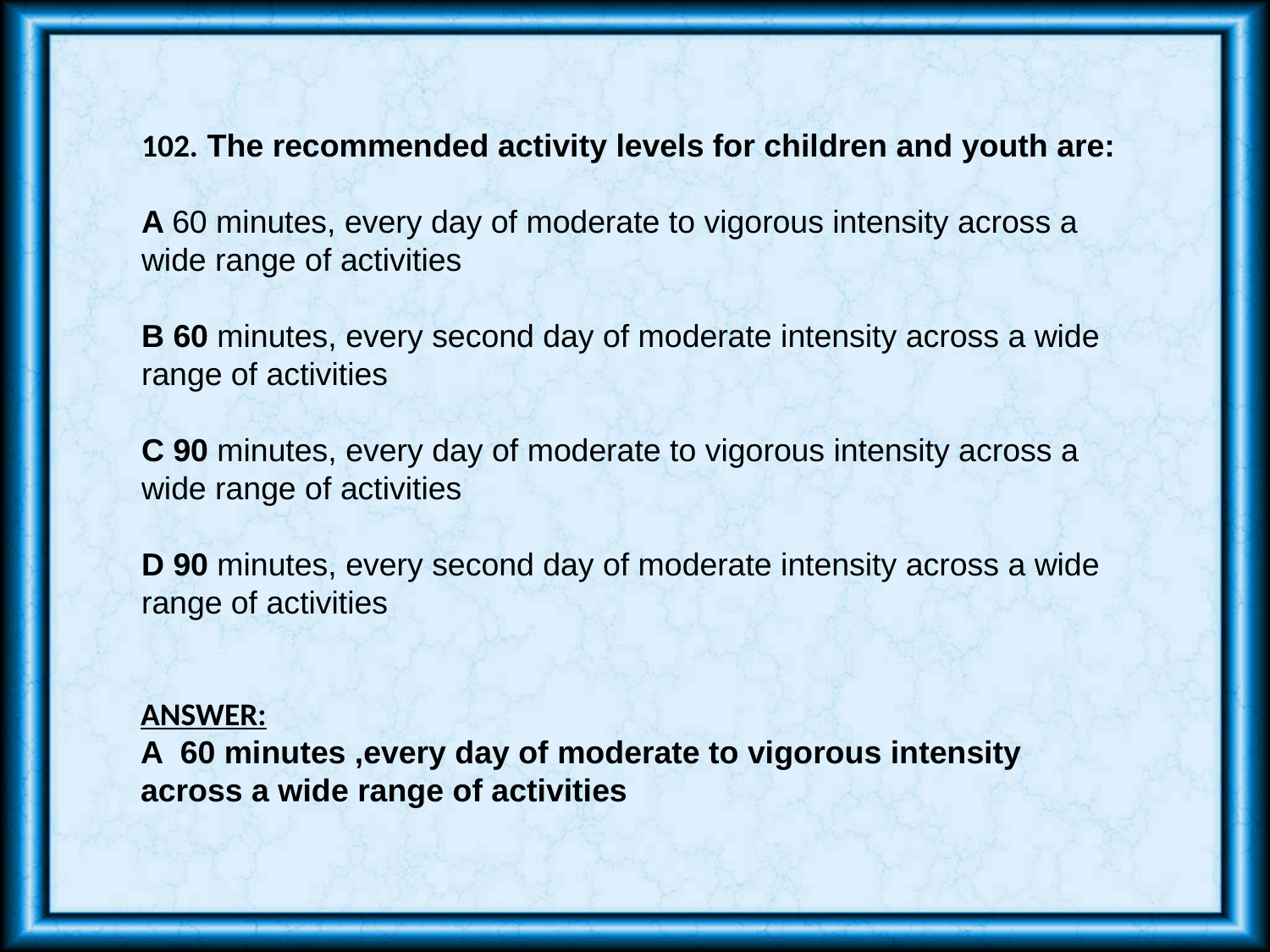

102. The recommended activity levels for children and youth are:

A 60 minutes, every day of moderate to vigorous intensity across a wide range of activities

B 60 minutes, every second day of moderate intensity across a wide range of activities

C 90 minutes, every day of moderate to vigorous intensity across a wide range of activities

D 90 minutes, every second day of moderate intensity across a wide range of activities

ANSWER:
A  60 minutes ,every day of moderate to vigorous intensity across a wide range of activities